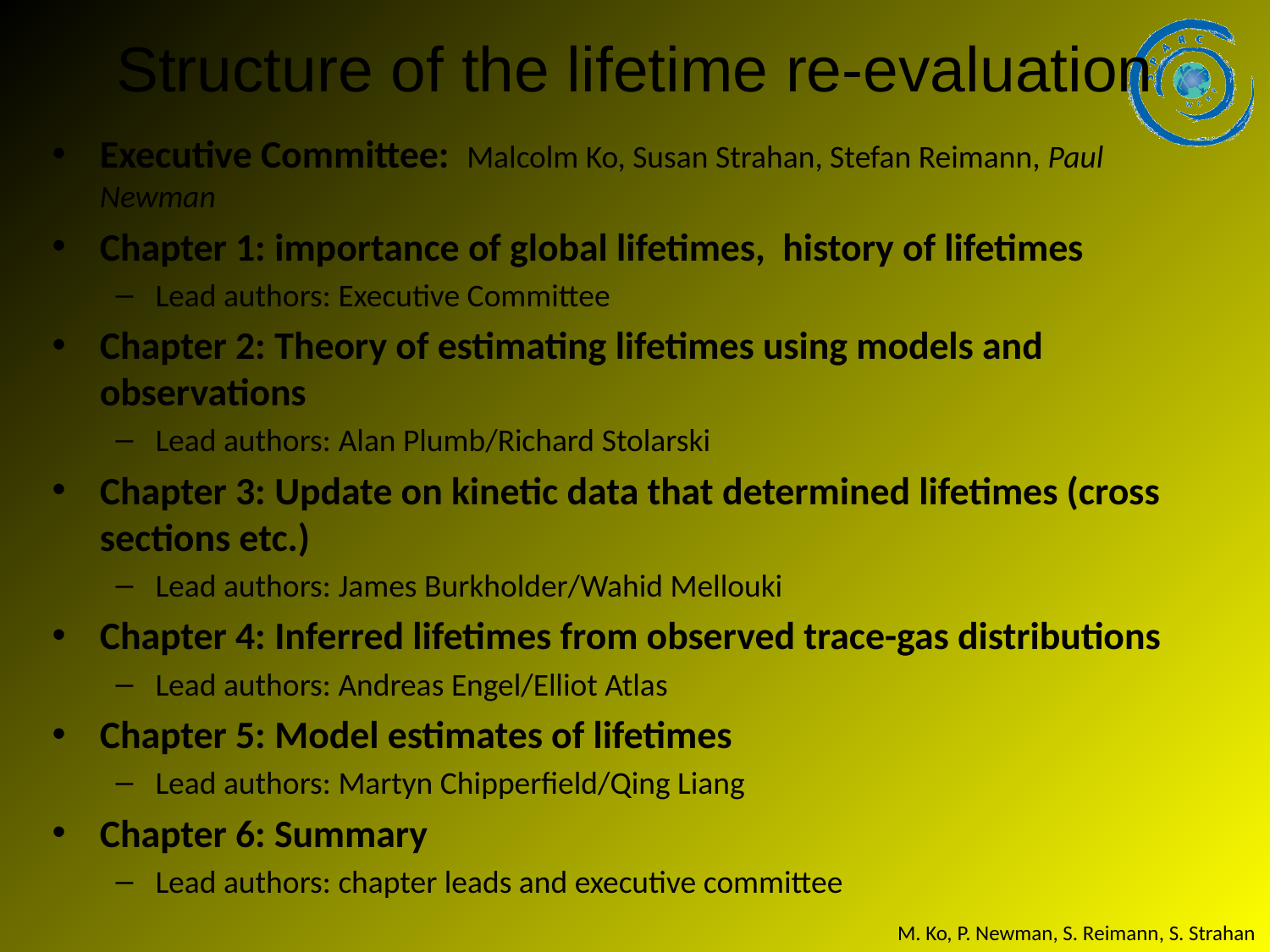

# Structure of the lifetime re-evaluation
Executive Committee:  Malcolm Ko, Susan Strahan, Stefan Reimann, Paul Newman
Chapter 1: importance of global lifetimes,  history of lifetimes
Lead authors: Executive Committee
Chapter 2: Theory of estimating lifetimes using models and observations
Lead authors: Alan Plumb/Richard Stolarski
Chapter 3: Update on kinetic data that determined lifetimes (cross sections etc.)
Lead authors: James Burkholder/Wahid Mellouki
Chapter 4: Inferred lifetimes from observed trace-gas distributions
Lead authors: Andreas Engel/Elliot Atlas
Chapter 5: Model estimates of lifetimes
Lead authors: Martyn Chipperfield/Qing Liang
Chapter 6: Summary
Lead authors: chapter leads and executive committee